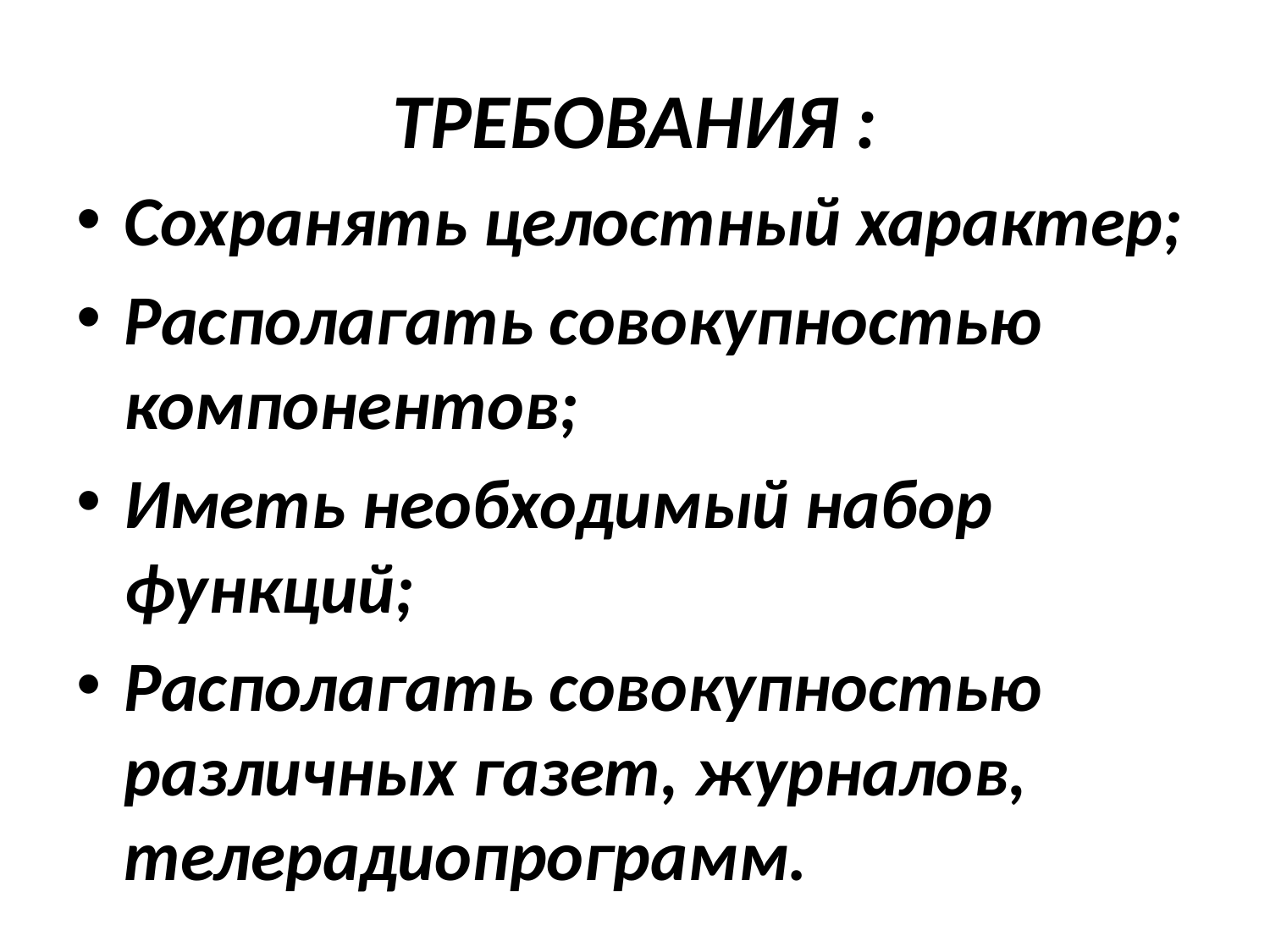

# ТРЕБОВАНИЯ :
Сохранять целостный характер;
Располагать совокупностью компонентов;
Иметь необходимый набор функций;
Располагать совокупностью различных газет, журналов, телерадиопрограмм.